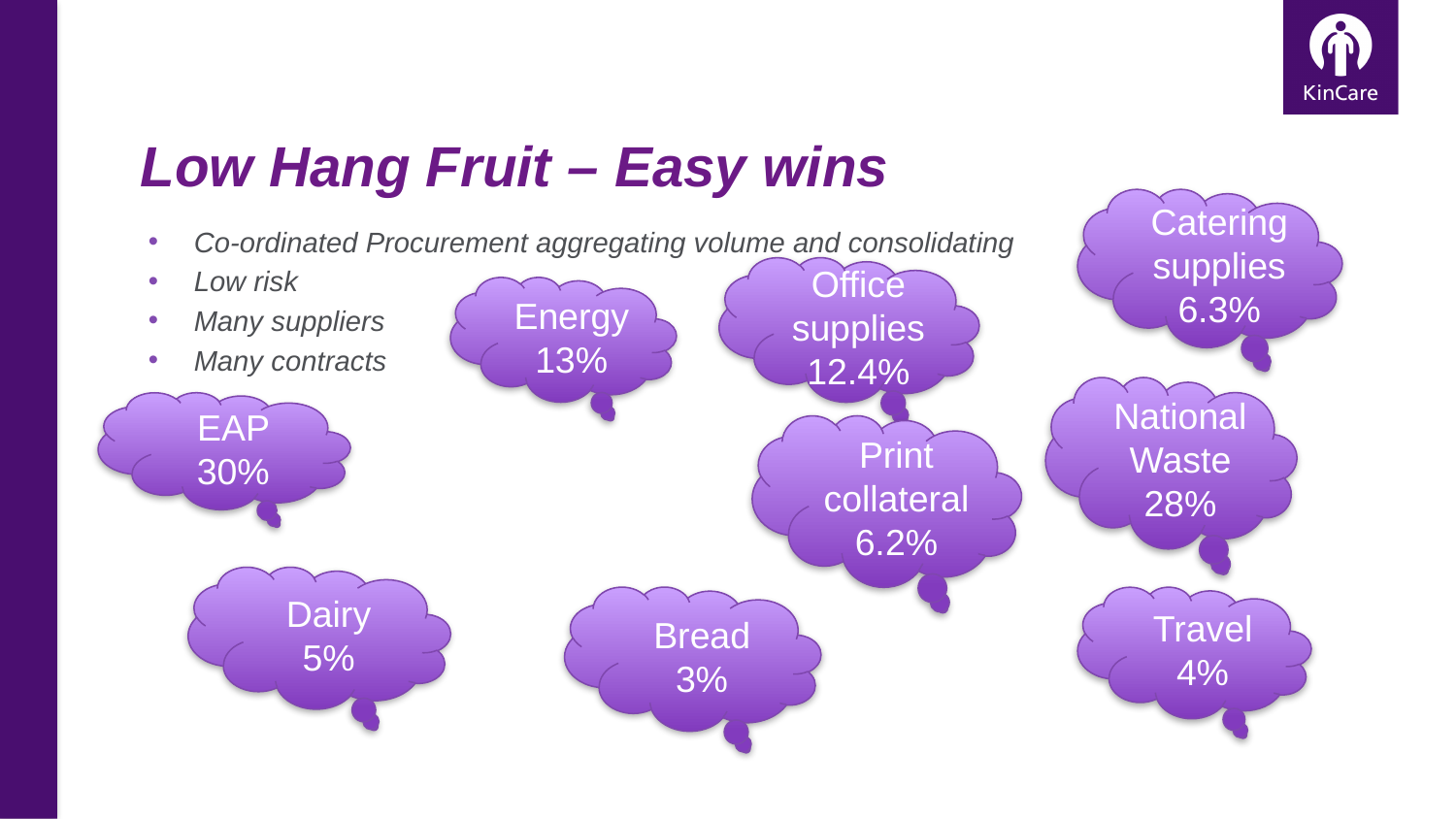

Low Hang Fruit – Easy wins
Catering supplies
6.3%
Co-ordinated Procurement aggregating volume and consolidating
Low risk
Many suppliers
Many contracts

Office supplies 12.4%
Energy 13%
National Waste
28%
EAP 30%
Print collateral 6.2%
Dairy 5%
Bread 3%
Travel 4%